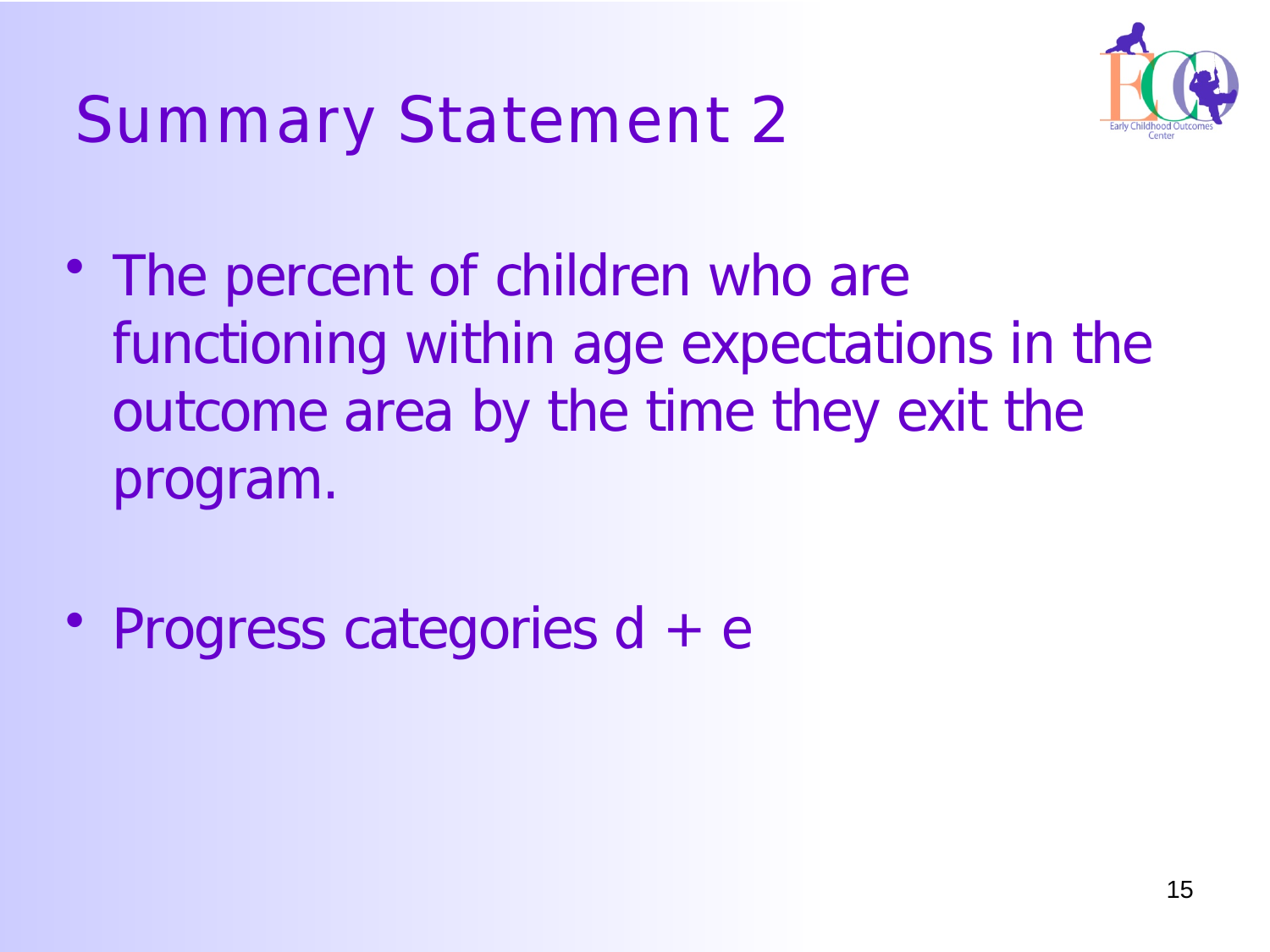

# Summary Statement 2
The percent of children who are functioning within age expectations in the outcome area by the time they exit the program.

Progress categories d + e
15